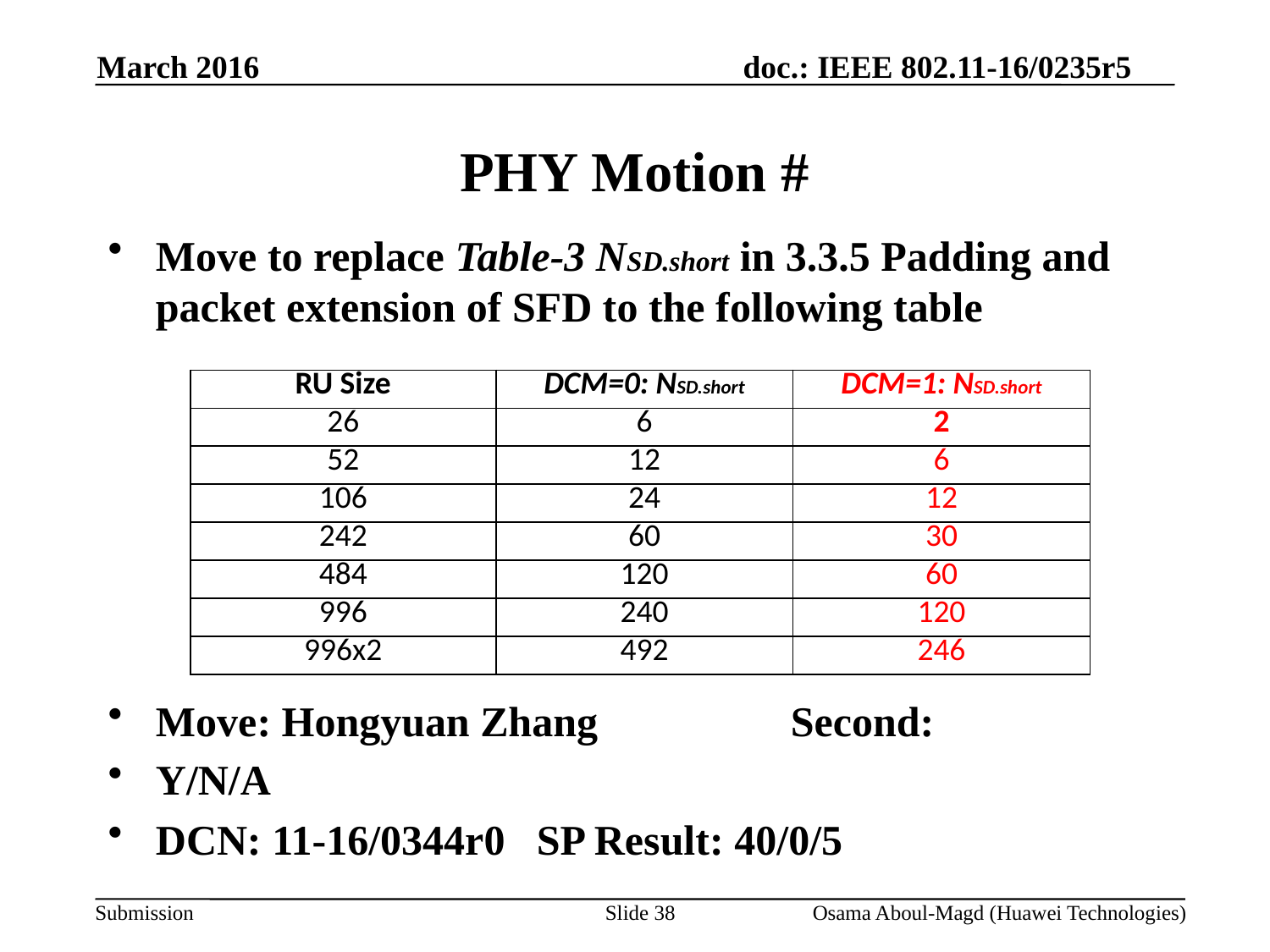

March 2016
# PHY Motion #
Move to replace Table-3 NSD.short in 3.3.5 Padding and packet extension of SFD to the following table

Move: Hongyuan Zhang		Second:
Y/N/A
DCN: 11-16/0344r0	SP Result: 40/0/5

| RU Size | DCM=0: NSD.short | DCM=1: NSD.short |
| --- | --- | --- |
| 26 | 6 | 2 |
| 52 | 12 | 6 |
| 106 | 24 | 12 |
| 242 | 60 | 30 |
| 484 | 120 | 60 |
| 996 | 240 | 120 |
| 996x2 | 492 | 246 |
Slide 38
Osama Aboul-Magd (Huawei Technologies)